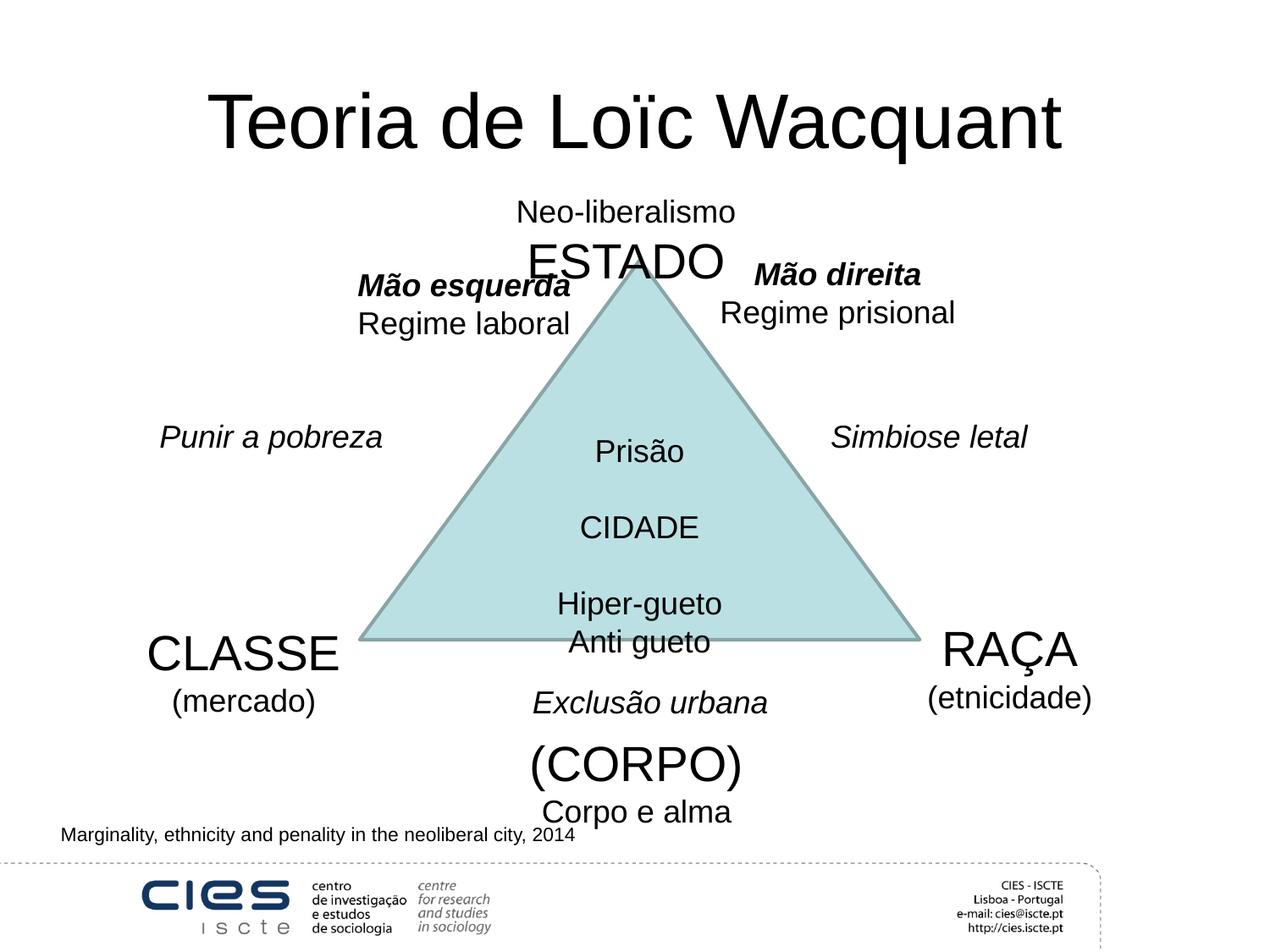

# Teoria de Loïc Wacquant
Neo-liberalismo
ESTADO
Mão direita
Regime prisional
Mão esquerda
Regime laboral
Prisão

CIDADE

Hiper-gueto
Anti gueto
Punir a pobreza
Simbiose letal
RAÇA
(etnicidade)
CLASSE
(mercado)
Exclusão urbana
(CORPO)
Corpo e alma
Marginality, ethnicity and penality in the neoliberal city, 2014